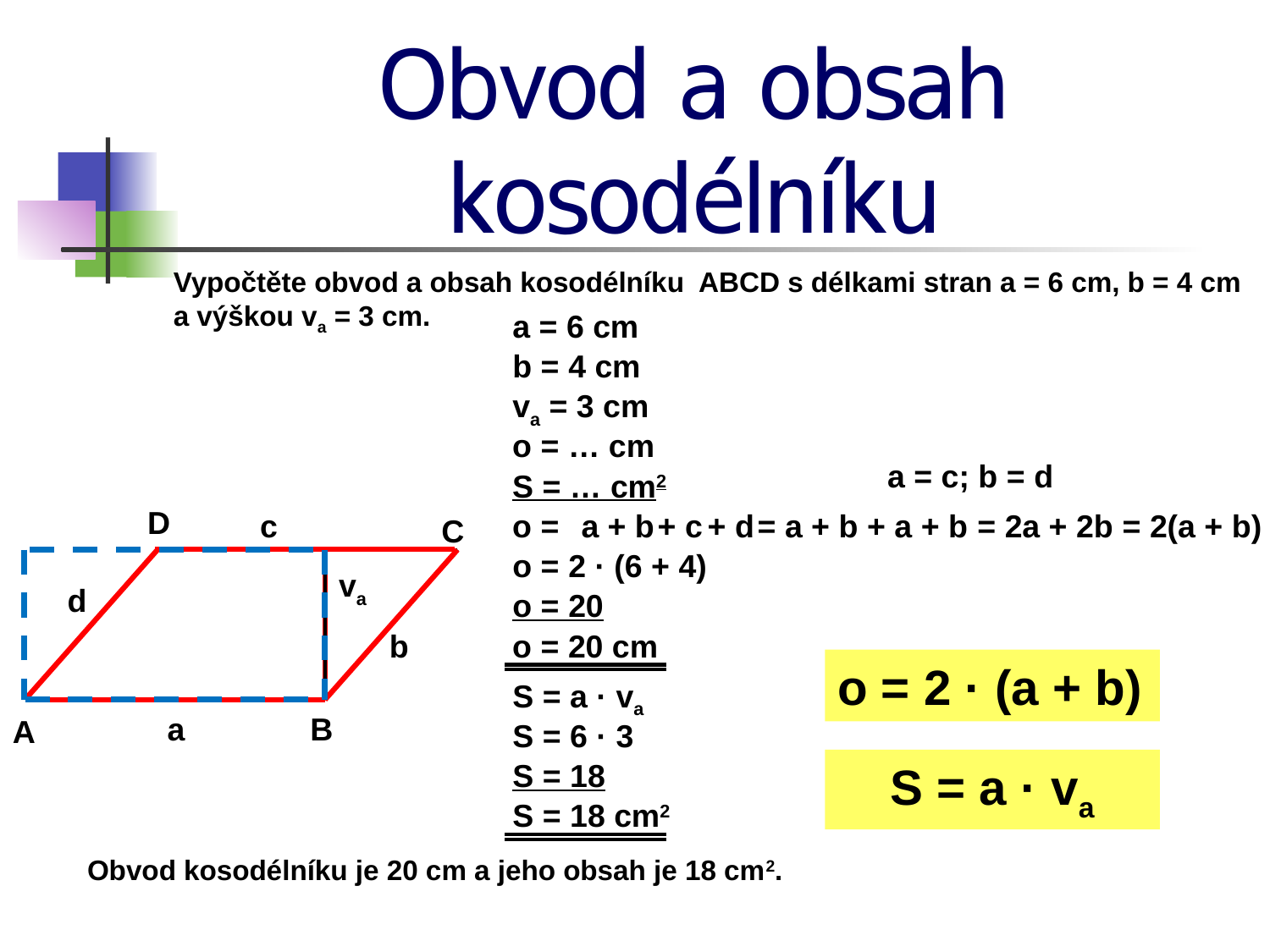

Obvod a obsah kosodélníku
Vypočtěte obvod a obsah kosodélníku  ABCD s délkami stran a = 6 cm, b = 4 cm a výškou va = 3 cm.
a = 6 cm
b = 4 cm
va = 3 cm
o = … cm
a = c; b = d
S = … cm2
D
c
o =
a
+ b
+ c
+ d
= a + b + a + b
= 2a + 2b
= 2(a + b)
C
o = 2 · (6 + 4)
va
d
o = 20
b
o = 20 cm
o = 2 · (a + b)
S = a · va
B
a
A
S = 6 · 3
S = 18
S = a · va
S = 18 cm2
Obvod kosodélníku je 20 cm a jeho obsah je 18 cm2.